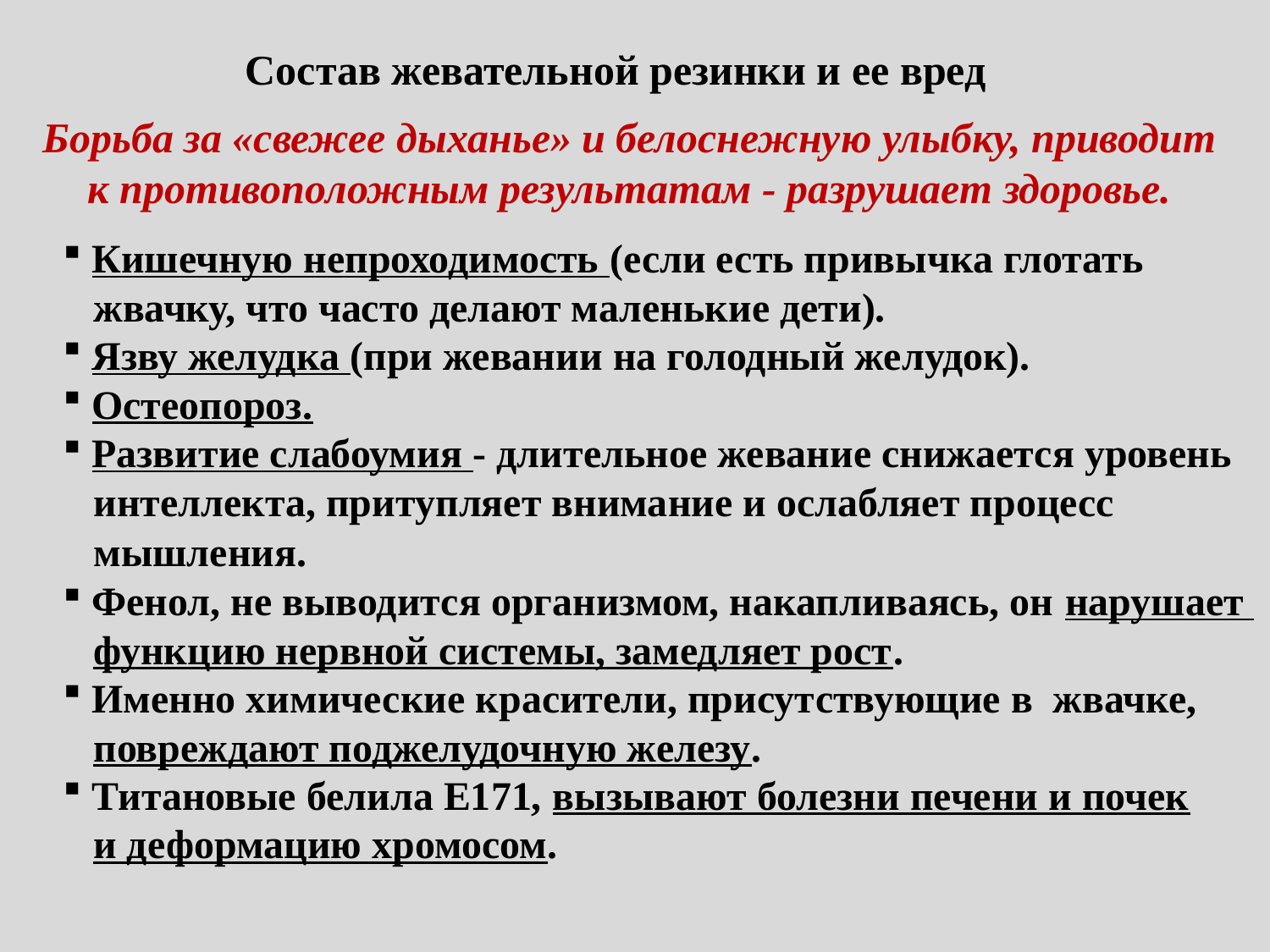

Состав жевательной резинки и ее вред

Борьба за «свежее дыханье» и белоснежную улыбку, приводит
к противоположным результатам - разрушает здоровье.

 Кишечную непроходимость (если есть привычка глотать
   жвачку, что часто делают маленькие дети).
 Язву желудка (при жевании на голодный желудок).
 Остеопороз.
 Развитие слабоумия - длительное жевание снижается уровень
   интеллекта, притупляет внимание и ослабляет процесс
   мышления.
 Фенол, не выводится организмом, накапливаясь, он нарушает
   функцию нервной системы, замедляет рост.
 Именно химические красители, присутствующие в  жвачке,
   повреждают поджелудочную железу.
 Титановые белила Е171, вызывают болезни печени и почек
   и деформацию хромосом.